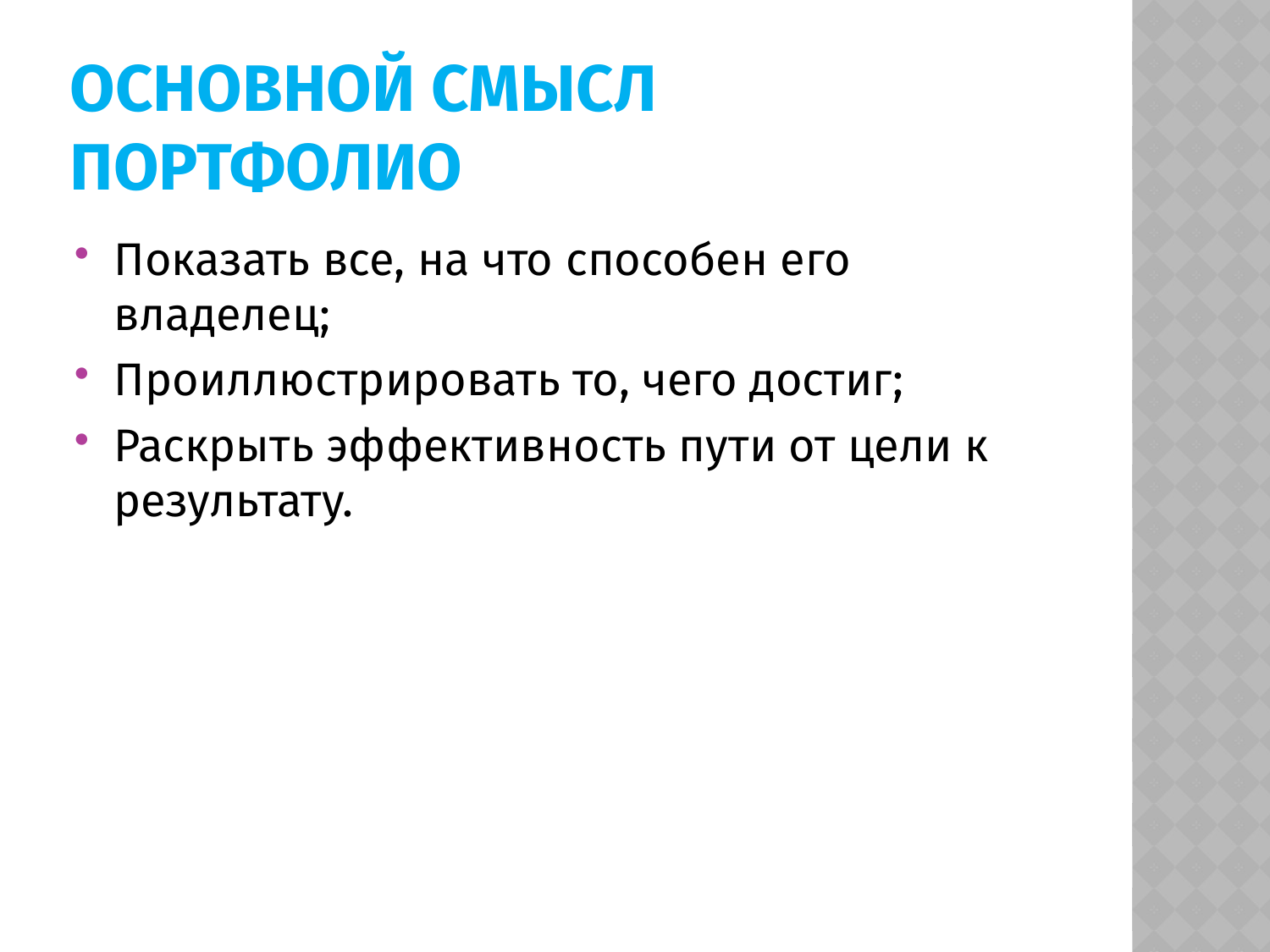

# Основной смысл портфолио
Показать все, на что способен его владелец;
Проиллюстрировать то, чего достиг;
Раскрыть эффективность пути от цели к результату.